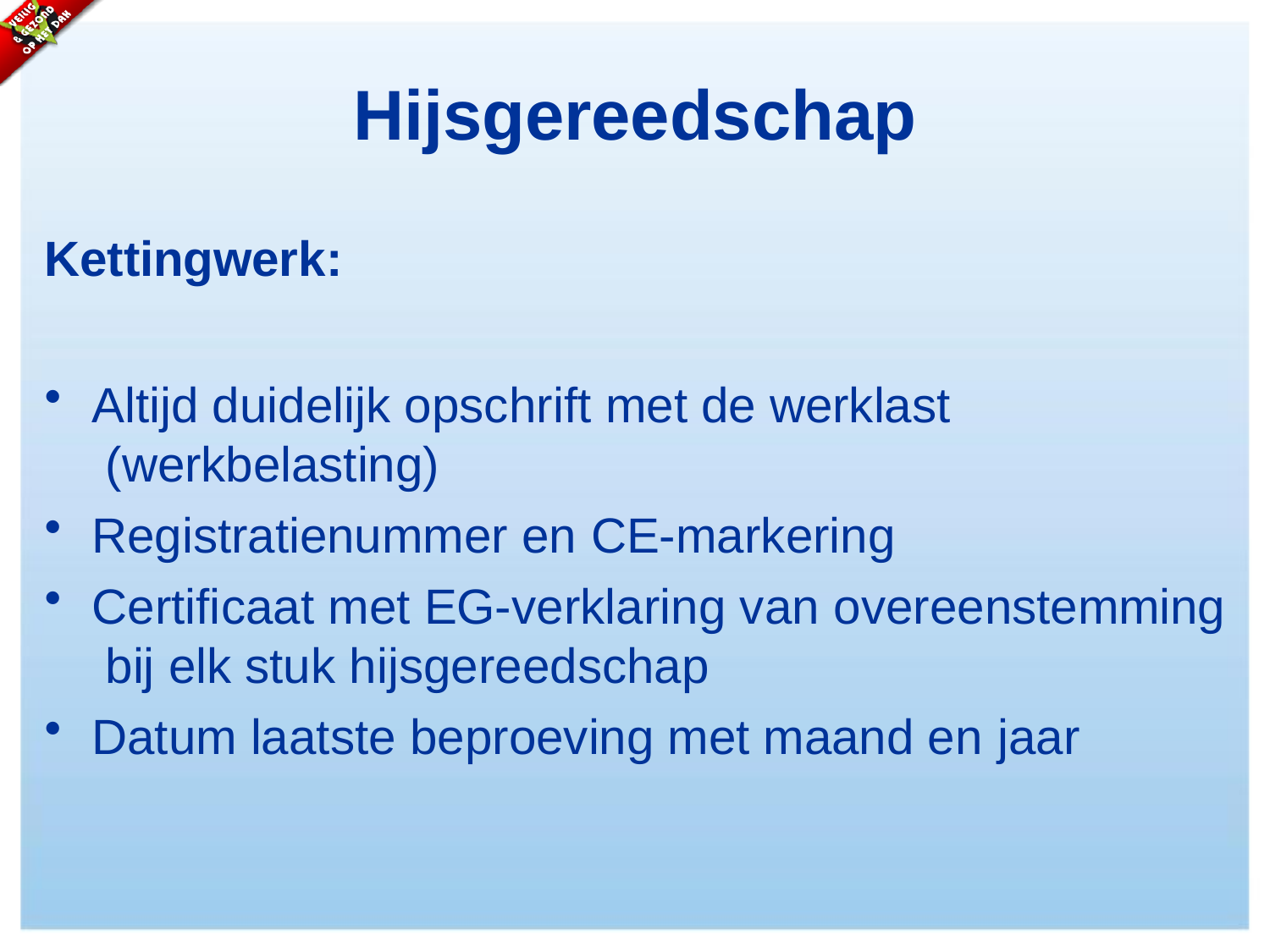

# Hijsgereedschap
Kettingwerk:

Altijd duidelijk opschrift met de werklast  (werkbelasting)
Registratienummer en CE-markering
Certificaat met EG-verklaring van overeenstemming  bij elk stuk hijsgereedschap
Datum laatste beproeving met maand en jaar